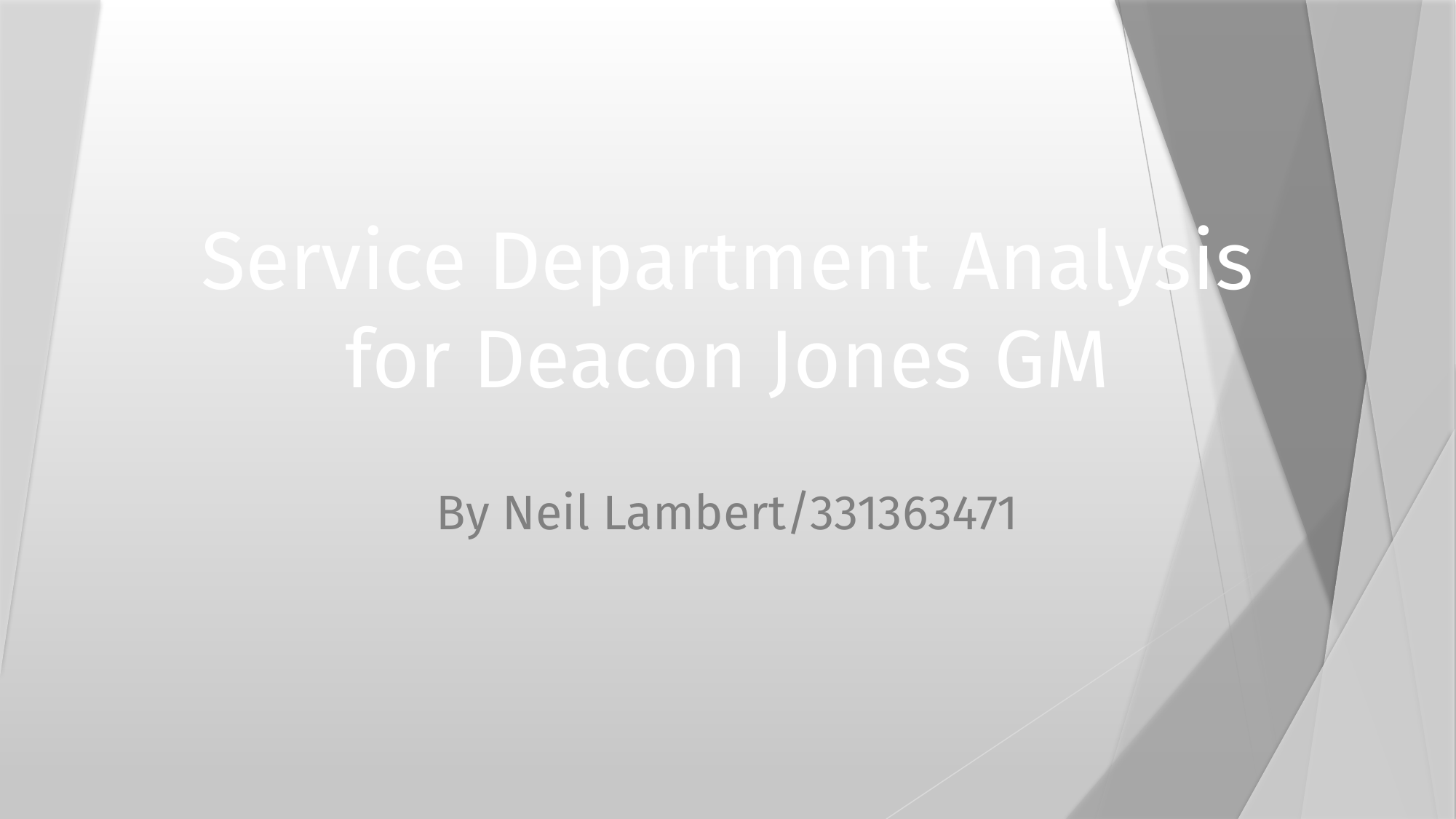

# Service Department Analysis for Deacon Jones GM
By Neil Lambert/331363471